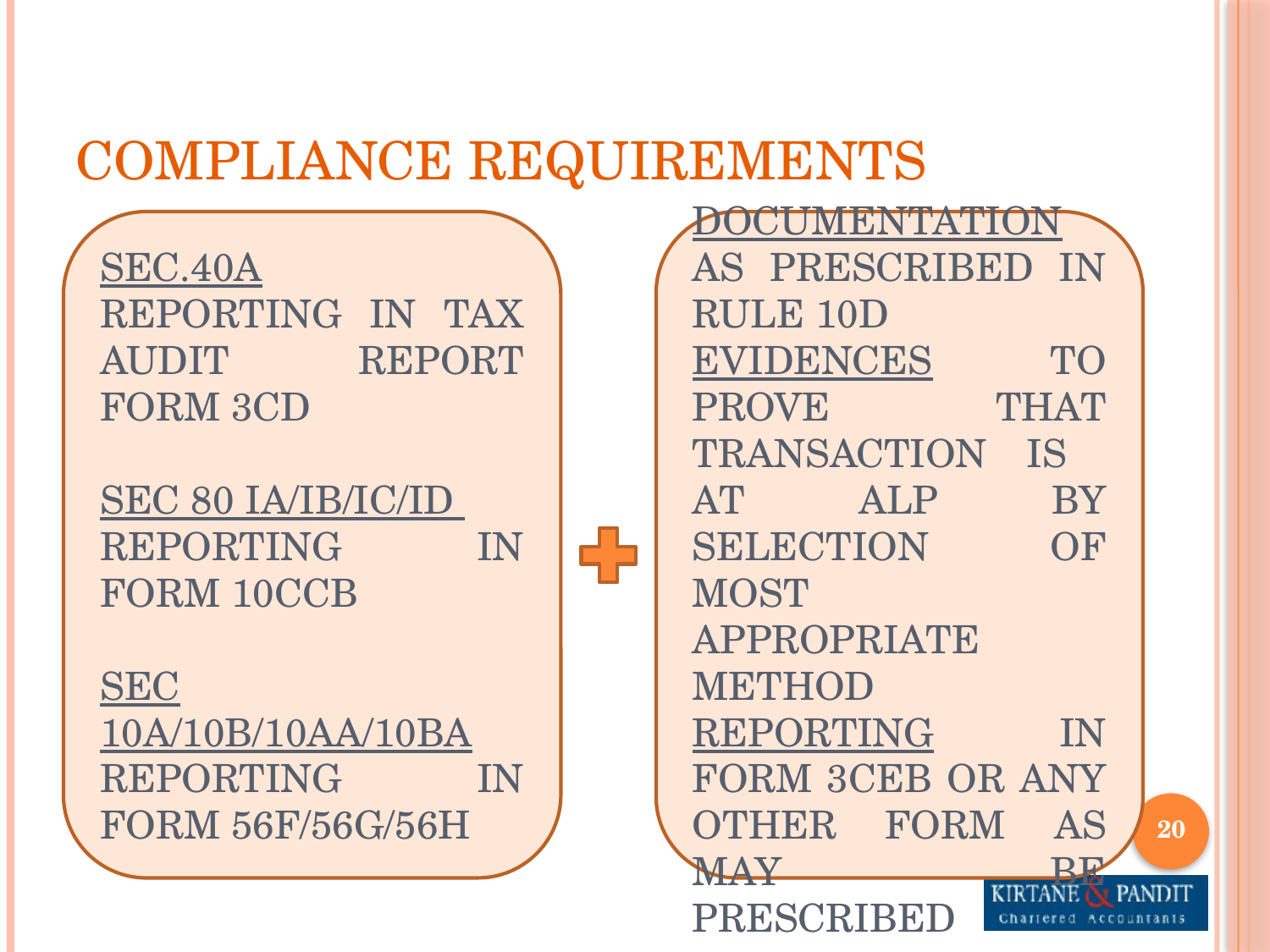

# Compliance requirements
Sec.40A
Reporting in Tax audit report form 3cd

Sec 80 ia/ib/ic/id
Reporting in form 10ccb

Sec 10a/10b/10aa/10ba
Reporting in form 56f/56g/56h

Documentation as prescribed in rule 10D
Evidences to prove that transaction is  at alp by selection of most appropriate method
Reporting in form 3ceb or any other form as may be prescribed

20